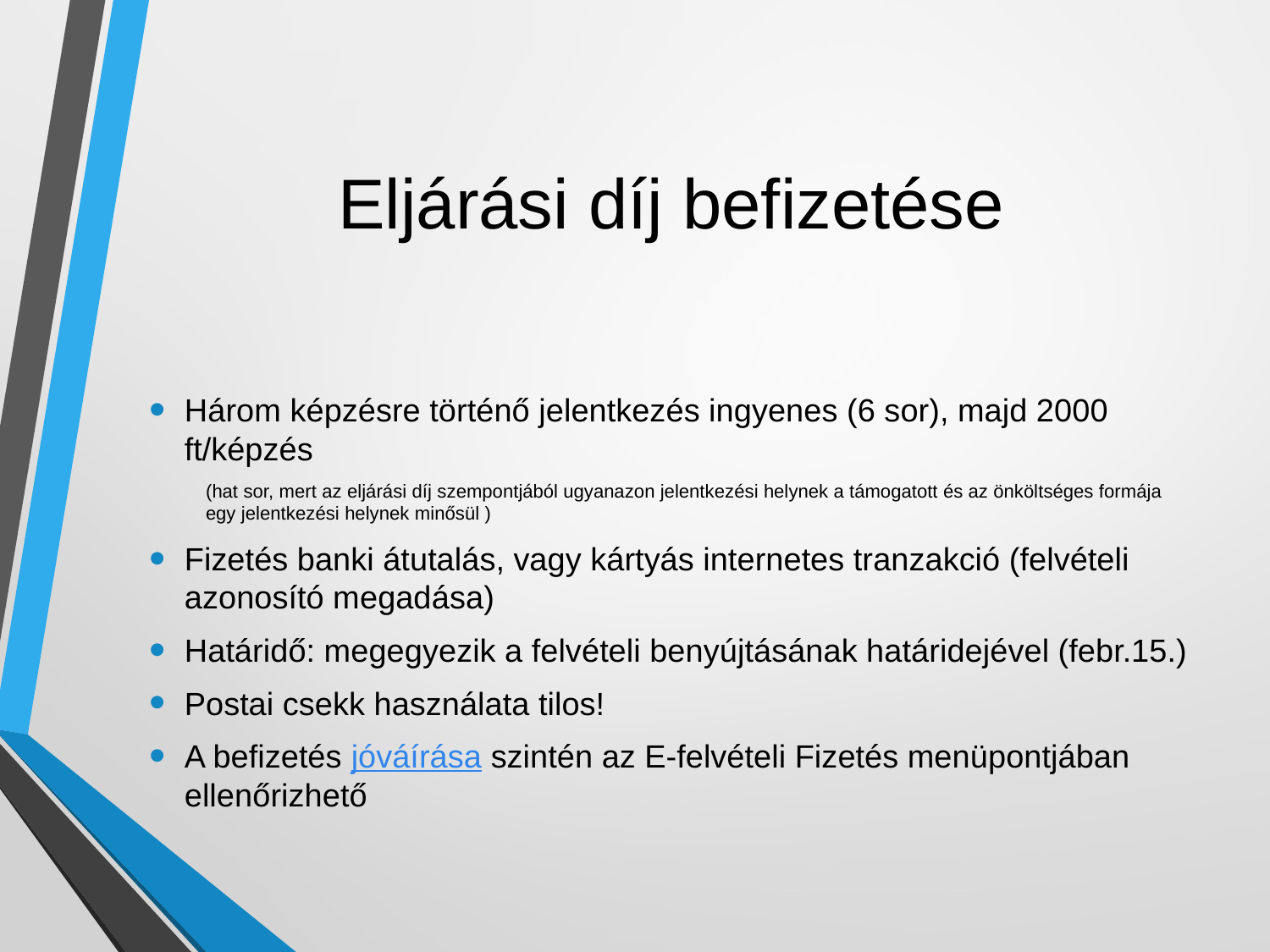

# Eljárási díj befizetése
Három képzésre történő jelentkezés ingyenes (6 sor), majd 2000 ft/képzés
(hat sor, mert az eljárási díj szempontjából ugyanazon jelentkezési helynek a támogatott és az önköltséges formája egy jelentkezési helynek minősül )
Fizetés banki átutalás, vagy kártyás internetes tranzakció (felvételi azonosító megadása)
Határidő: megegyezik a felvételi benyújtásának határidejével (febr.15.)
Postai csekk használata tilos!
A befizetés jóváírása szintén az E-felvételi Fizetés menüpontjában ellenőrizhető